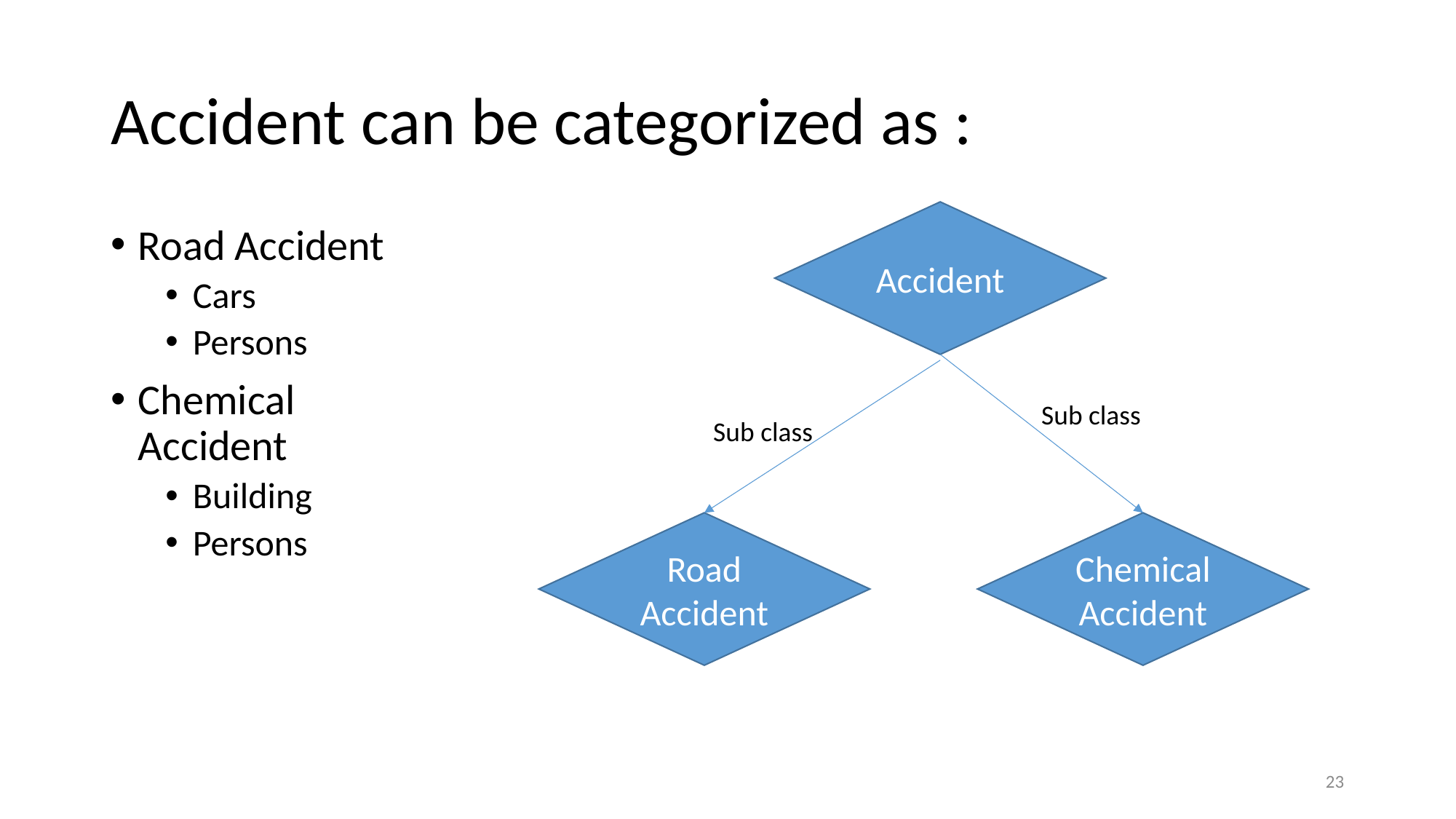

# Accident can be categorized as :
Accident
Road Accident
Cars
Persons
Chemical Accident
Building
Persons

Sub class
Sub class
Road Accident
Chemical Accident
23